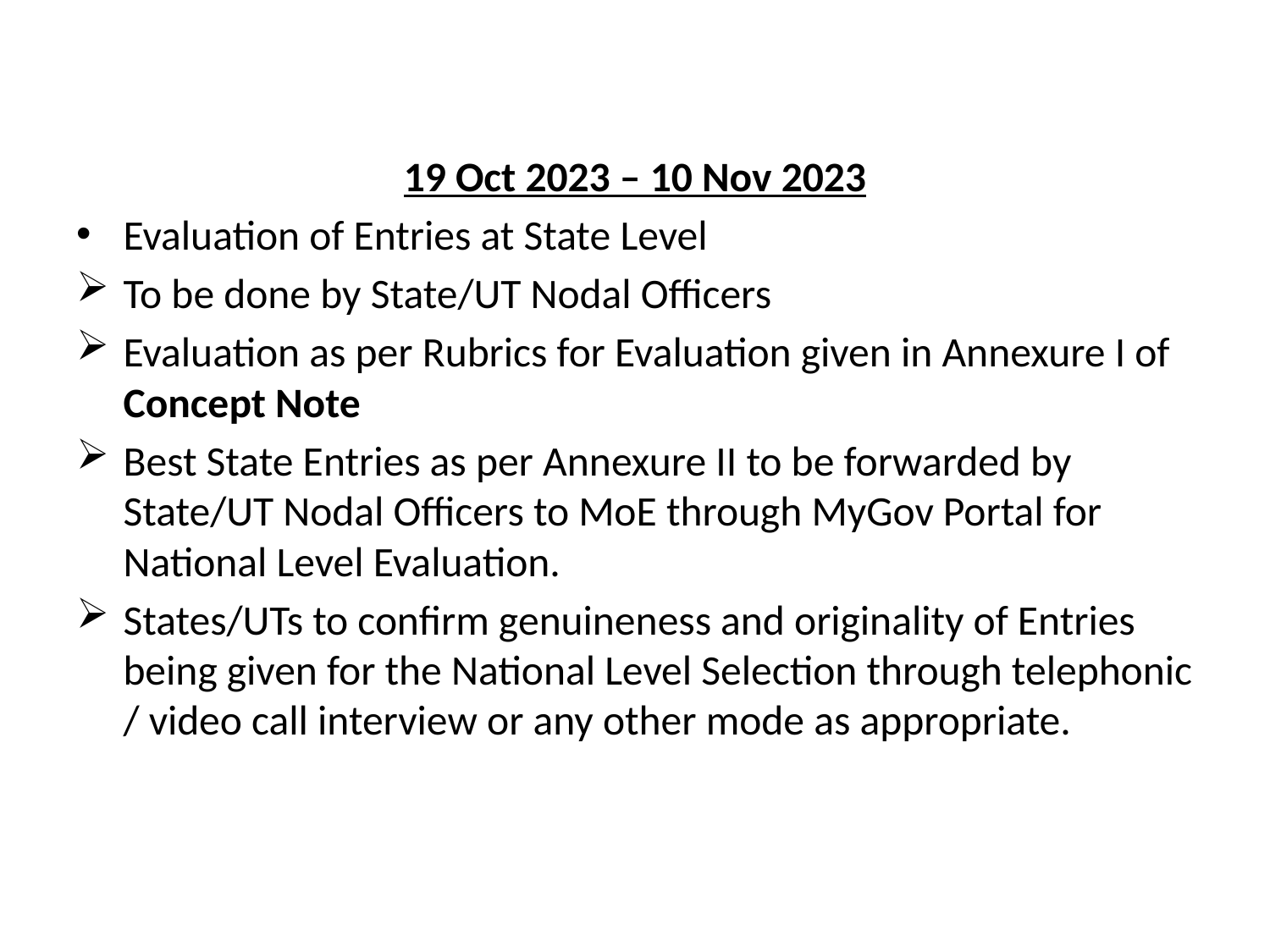

19 Oct 2023 – 10 Nov 2023
Evaluation of Entries at State Level
To be done by State/UT Nodal Officers
Evaluation as per Rubrics for Evaluation given in Annexure I of Concept Note
Best State Entries as per Annexure II to be forwarded by State/UT Nodal Officers to MoE through MyGov Portal for National Level Evaluation.
States/UTs to confirm genuineness and originality of Entries being given for the National Level Selection through telephonic / video call interview or any other mode as appropriate.